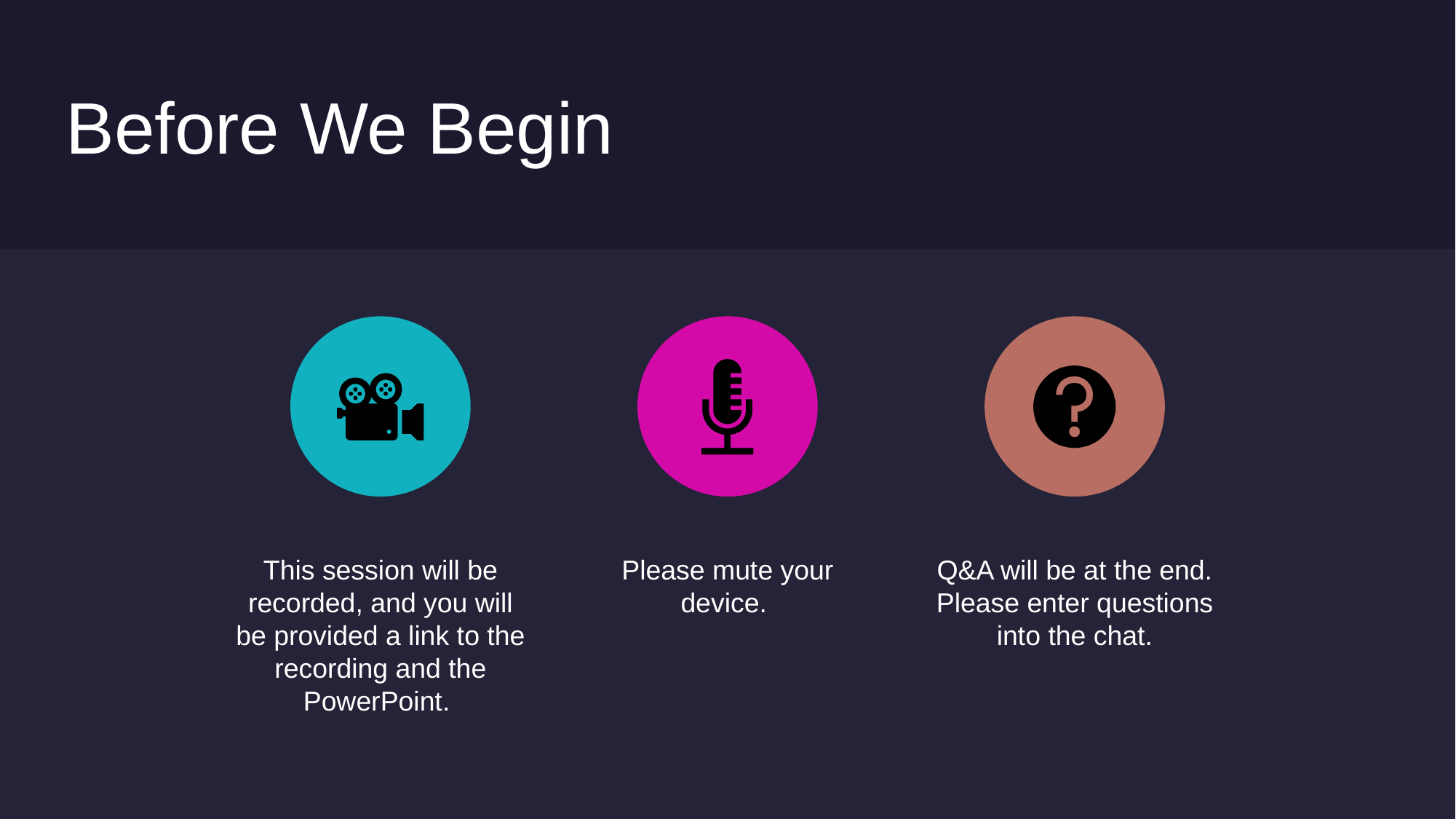

# Before We Begin

This session will be recorded, and you will be provided a link to the recording and the PowerPoint.
Please mute your device.
Q&A will be at the end. Please enter questions into the chat.